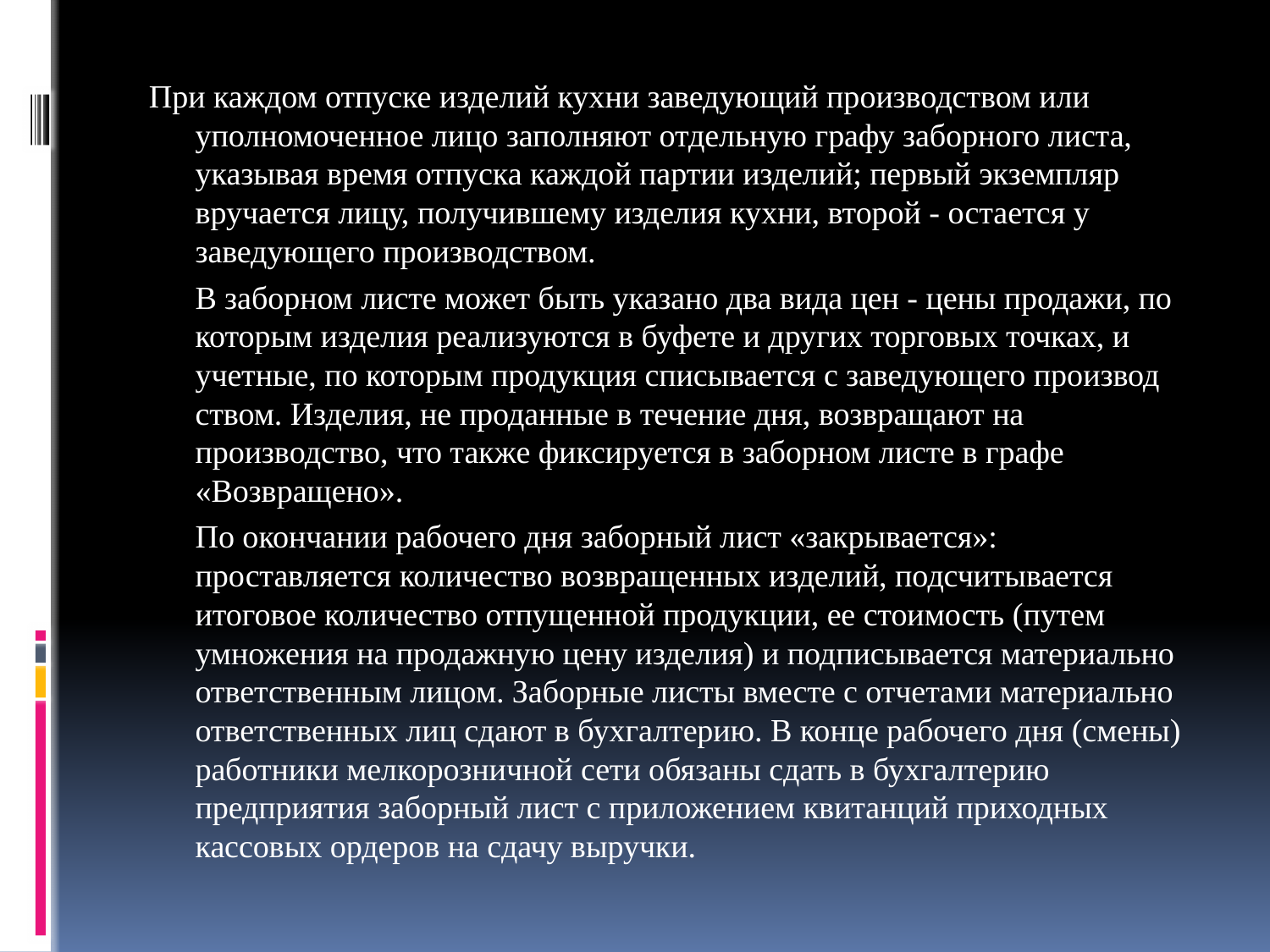

При каждом отпуске изделий кухни заведующий производством или уполномоченное лицо заполняют отдельную графу заборного листа, указывая время отпуска каждой партии изделий; первый эк­земпляр вручается лицу, получившему изделия кухни, второй - оста­ется у заведующего производством.
		В заборном листе может быть указано два вида цен - цены продажи, по которым изделия реализуются в буфете и других торговых точках, и учетные, по которым продукция списывается с заведующего производ­ством. Изделия, не проданные в течение дня, возвращают на производство, что также фиксируется в заборном листе в графе «Возвращено».
		По окончании рабочего дня заборный лист «закрывается»: проставляется количество возвращенных изделий, подсчитывается итоговое количество отпущенной продукции, ее стоимость (путем умножения на продажную цену изделия) и подписывается материально ответственным лицом. Заборные листы вместе с отчетами материально ответственных лиц сдают в бухгалтерию. В конце рабочего дня (смены) работники мелкорозничной сети обязаны сдать в бухгалте­рию предприятия заборный лист с приложением квитанций приходных кассовых ордеров на сдачу выручки.
#